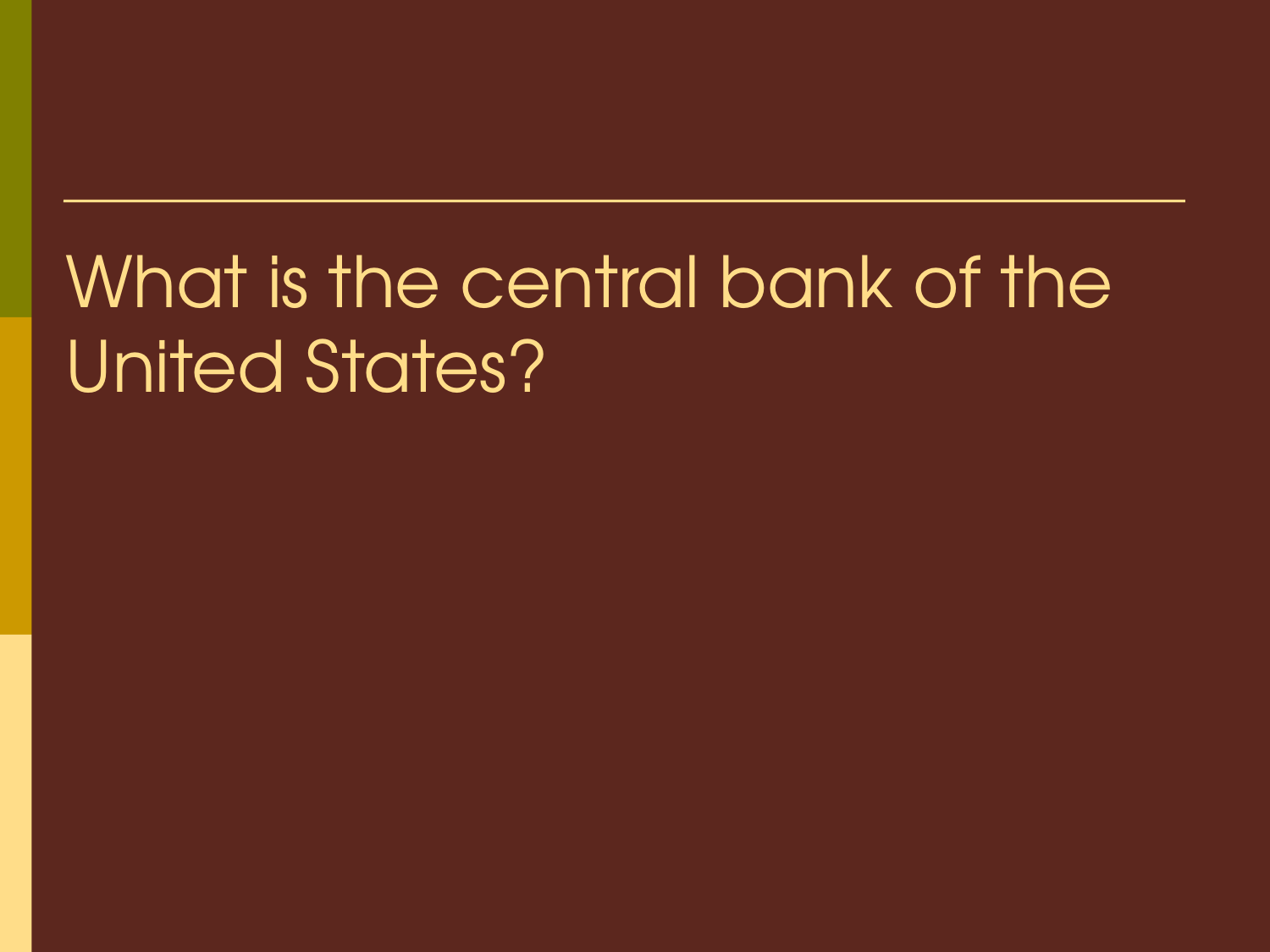

# What is the central bank of the United States?